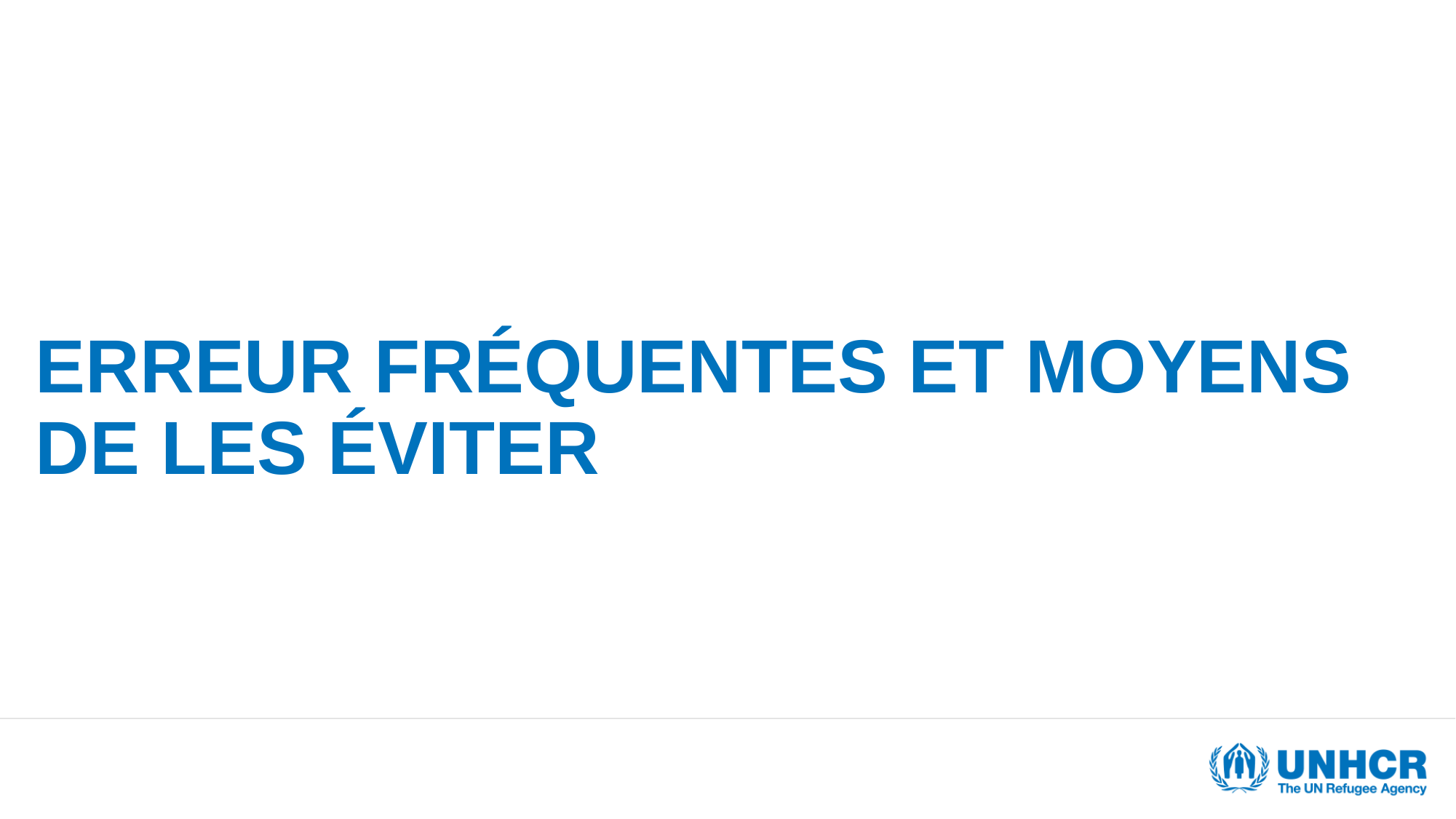

# Erreur fréquentes et Moyens de les éviter